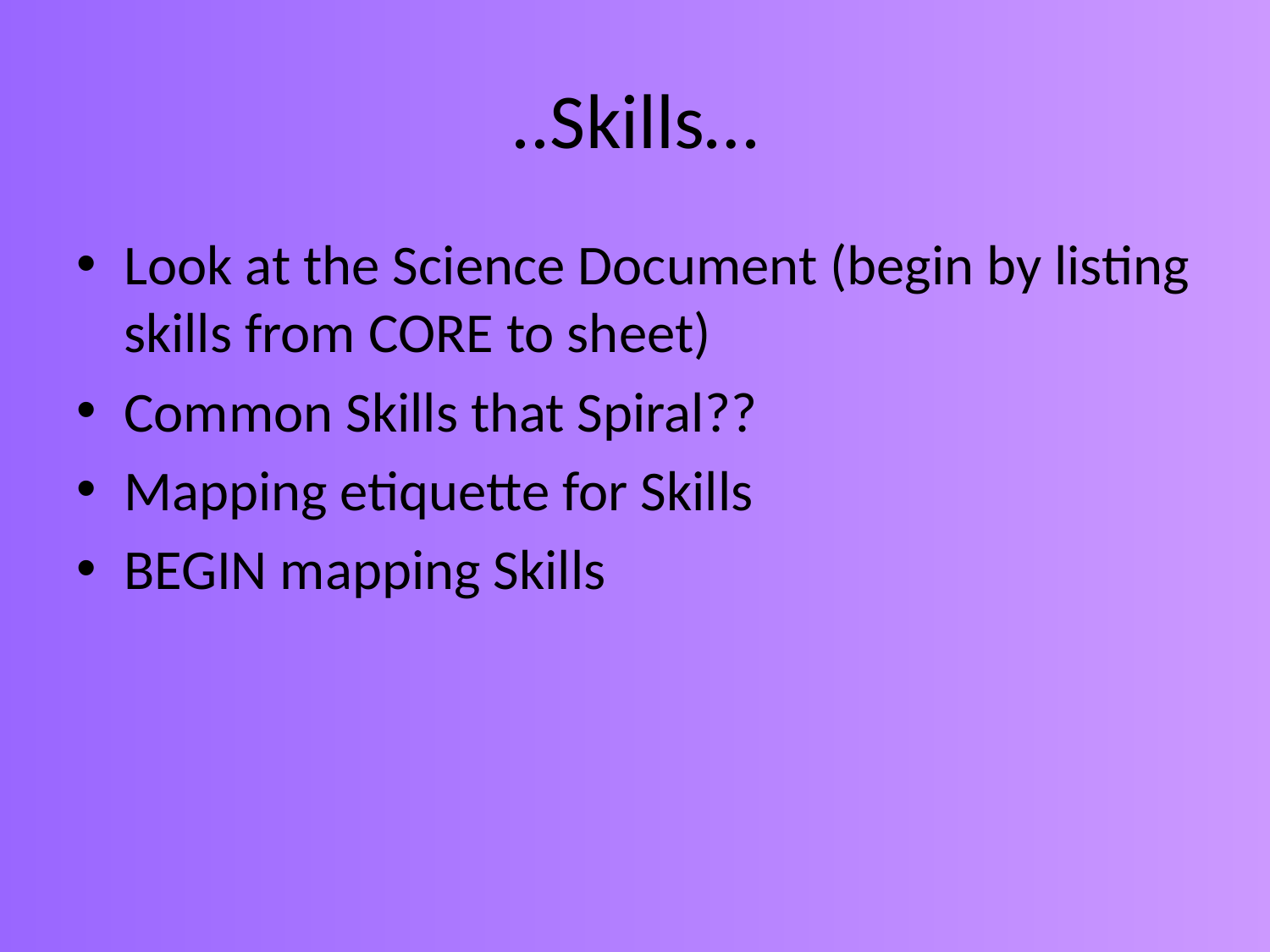

# ..Skills…
Look at the Science Document (begin by listing skills from CORE to sheet)
Common Skills that Spiral??
Mapping etiquette for Skills
BEGIN mapping Skills